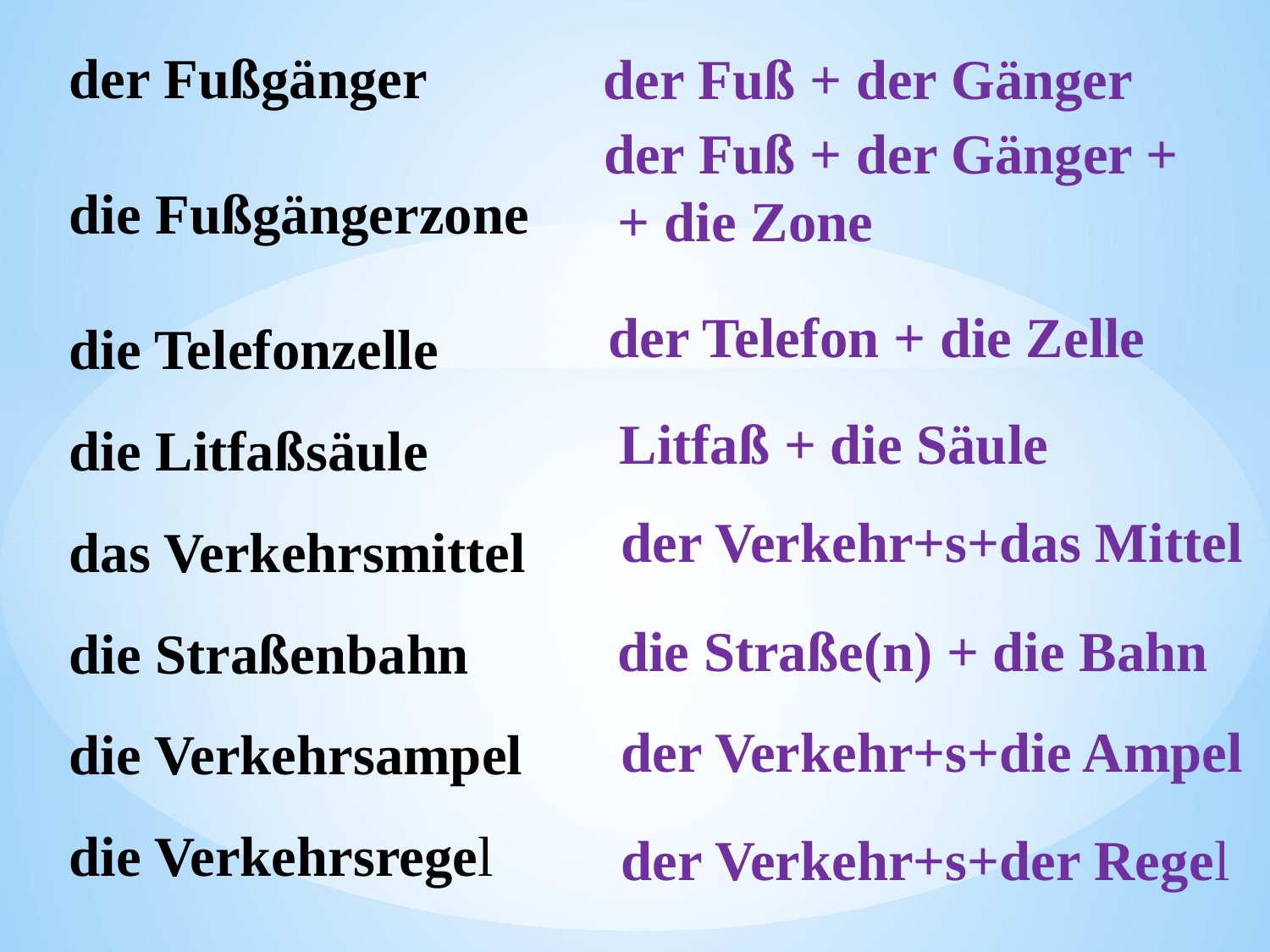

der Fußgänger
die Fußgängerzone
die Telefоnzelle
die Litfaßsäule
das Verkehrsmittel
die Straßenbahn
die Verkehrsampel
die Verkehrsregel
der Fuß + der Gänger
der Fuß + der Gänger +
 + die Zone
der Telefоn + die Zelle
#
Litfaß + die Säule
der Verkehr+s+das Mittel
die Straße(n) + die Bahn
der Verkehr+s+die Ampel
der Verkehr+s+der Regel